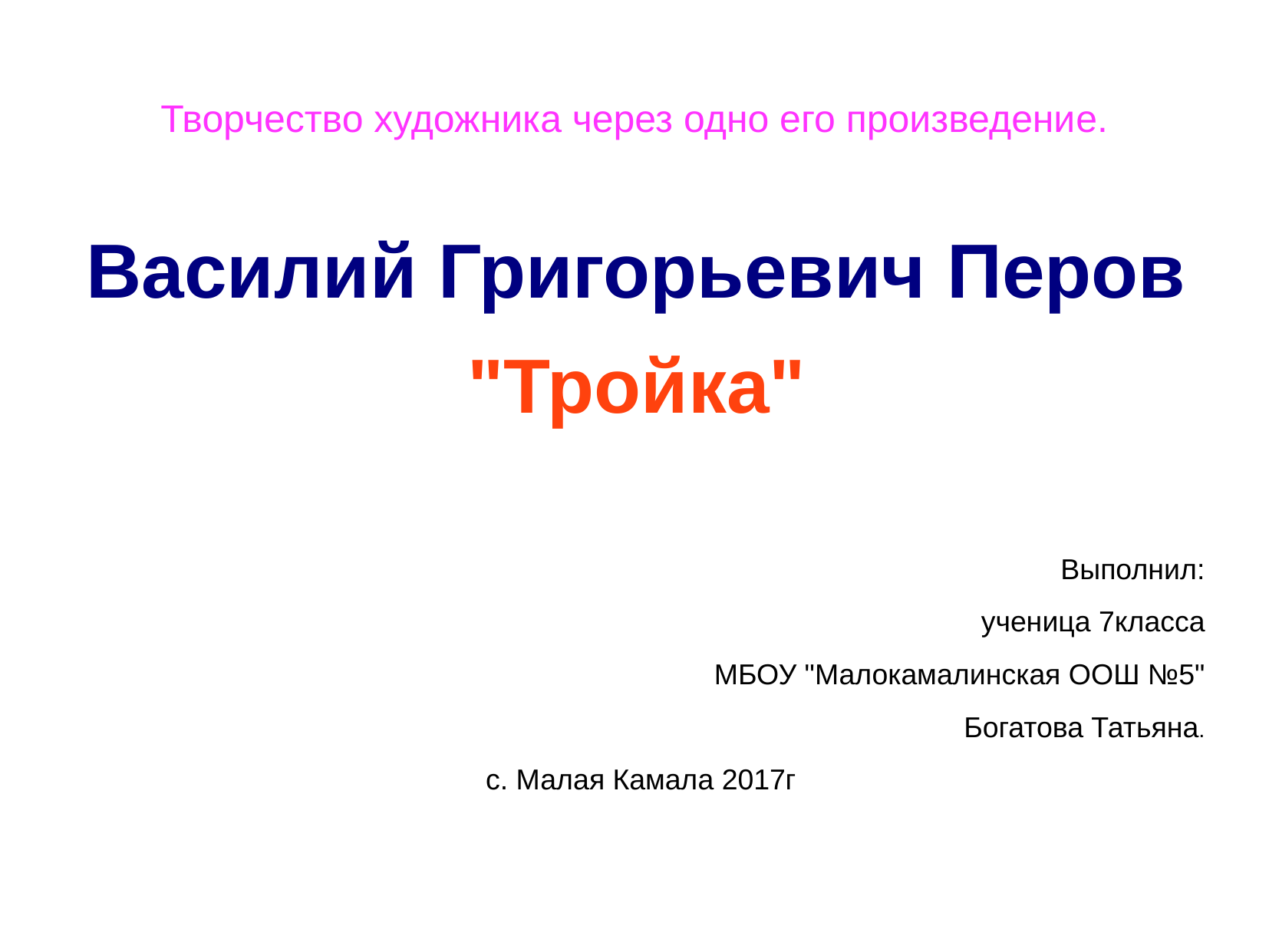

Творчество художника через одно его произведение.
Василий Григорьевич Перов
"Тройка"
Выполнил:
ученица 7класса
МБОУ "Малокамалинская ООШ №5"
Богатова Татьяна.
с. Малая Камала 2017г